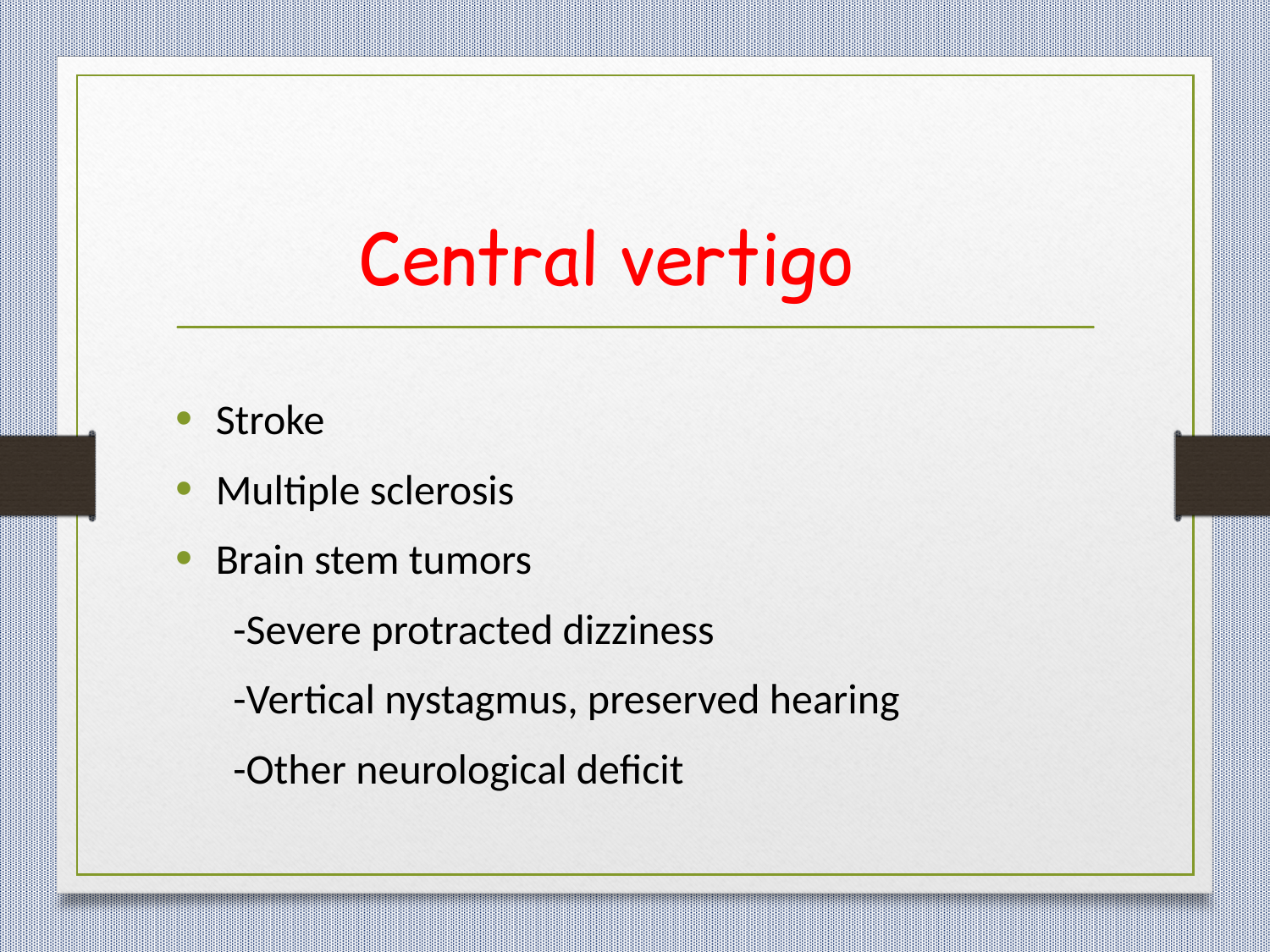

# Central vertigo
Stroke
Multiple sclerosis
Brain stem tumors
      -Severe protracted dizziness
      -Vertical nystagmus, preserved hearing
      -Other neurological deficit